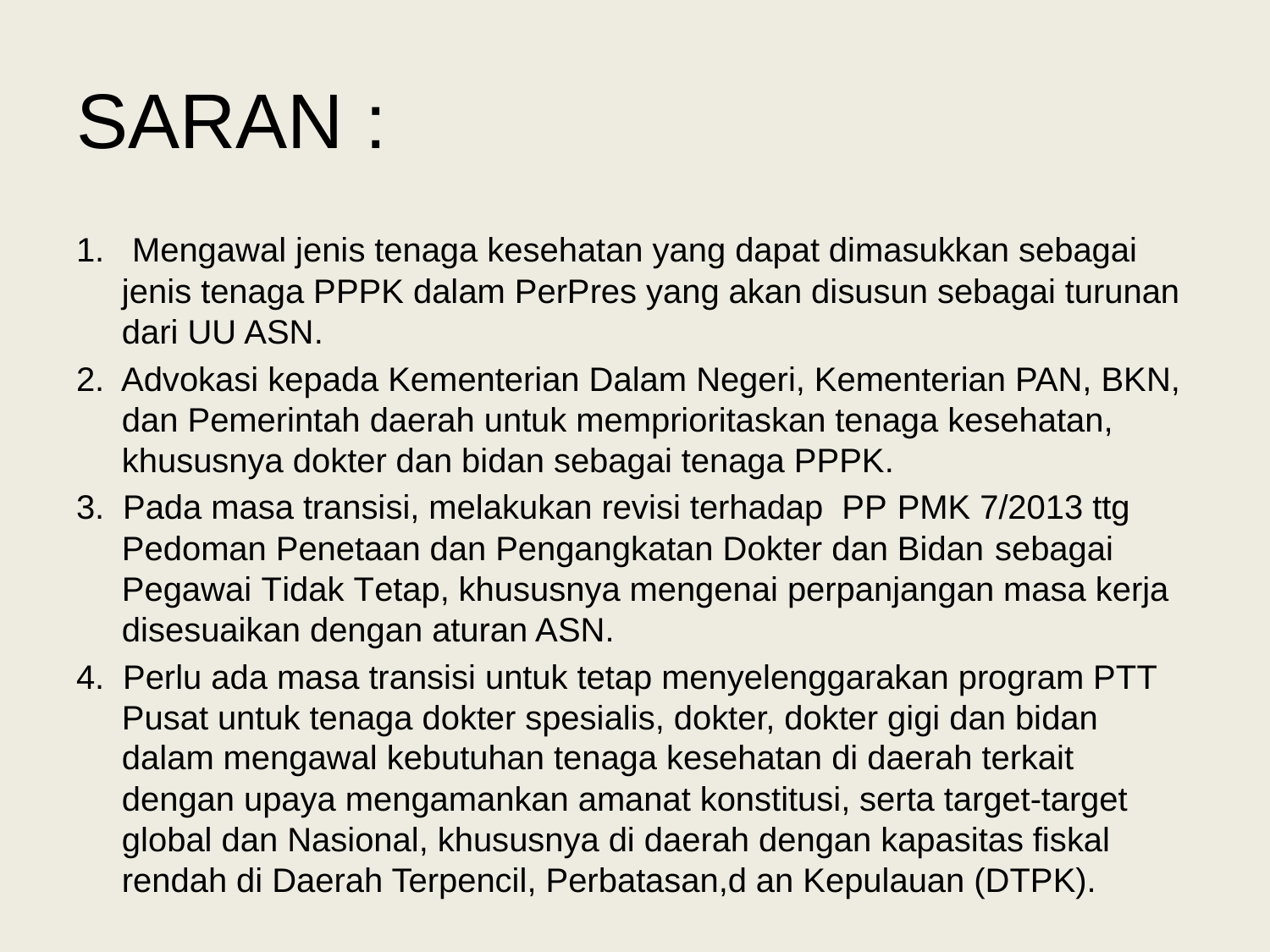

# SARAN :
1.   Mengawal jenis tenaga kesehatan yang dapat dimasukkan sebagai jenis tenaga PPPK dalam PerPres yang akan disusun sebagai turunan dari UU ASN.
2.  Advokasi kepada Kementerian Dalam Negeri, Kementerian PAN, BKN, dan Pemerintah daerah untuk memprioritaskan tenaga kesehatan, khususnya dokter dan bidan sebagai tenaga PPPK.
3.  Pada masa transisi, melakukan revisi terhadap  PP PMK 7/2013 ttg Pedoman Penetaan dan Pengangkatan Dokter dan Bidan sebagai Pegawai Tidak Tetap, khususnya mengenai perpanjangan masa kerja disesuaikan dengan aturan ASN.
4.  Perlu ada masa transisi untuk tetap menyelenggarakan program PTT Pusat untuk tenaga dokter spesialis, dokter, dokter gigi dan bidan dalam mengawal kebutuhan tenaga kesehatan di daerah terkait dengan upaya mengamankan amanat konstitusi, serta target-target global dan Nasional, khususnya di daerah dengan kapasitas fiskal rendah di Daerah Terpencil, Perbatasan,d an Kepulauan (DTPK).